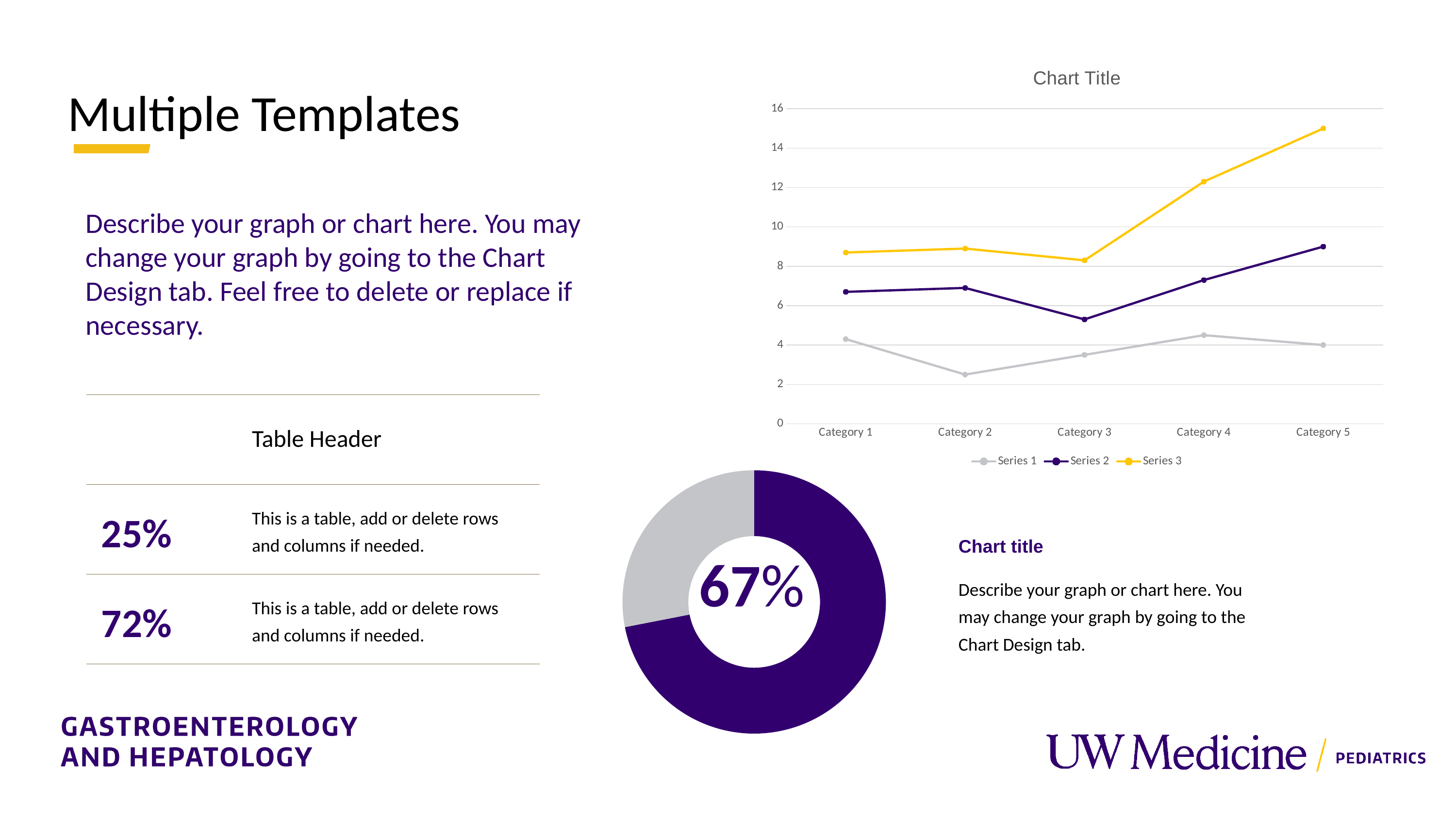

### Chart: Chart Title

| Category | Series 1 | Series 2 | Series 3 |
|---|---|---|---|
| Category 1 | 4.3 | 2.4 | 2.0 |
| Category 2 | 2.5 | 4.4 | 2.0 |
| Category 3 | 3.5 | 1.8 | 3.0 |
| Category 4 | 4.5 | 2.8 | 5.0 |
| Category 5 | 4.0 | 5.0 | 6.0 |
# Multiple Templates
Describe your graph or chart here. You may change your graph by going to the Chart Design tab. Feel free to delete or replace if necessary.
|  | Table Header |
| --- | --- |
| 25% | This is a table, add or delete rows and columns if needed. |
| 72% | This is a table, add or delete rows and columns if needed. |

### Chart

| Category | Sales |
|---|---|
| 1st Qtr | 8.2 |
| 2nd Qtr | 3.2 |
Chart title
Describe your graph or chart here. You may change your graph by going to the Chart Design tab.